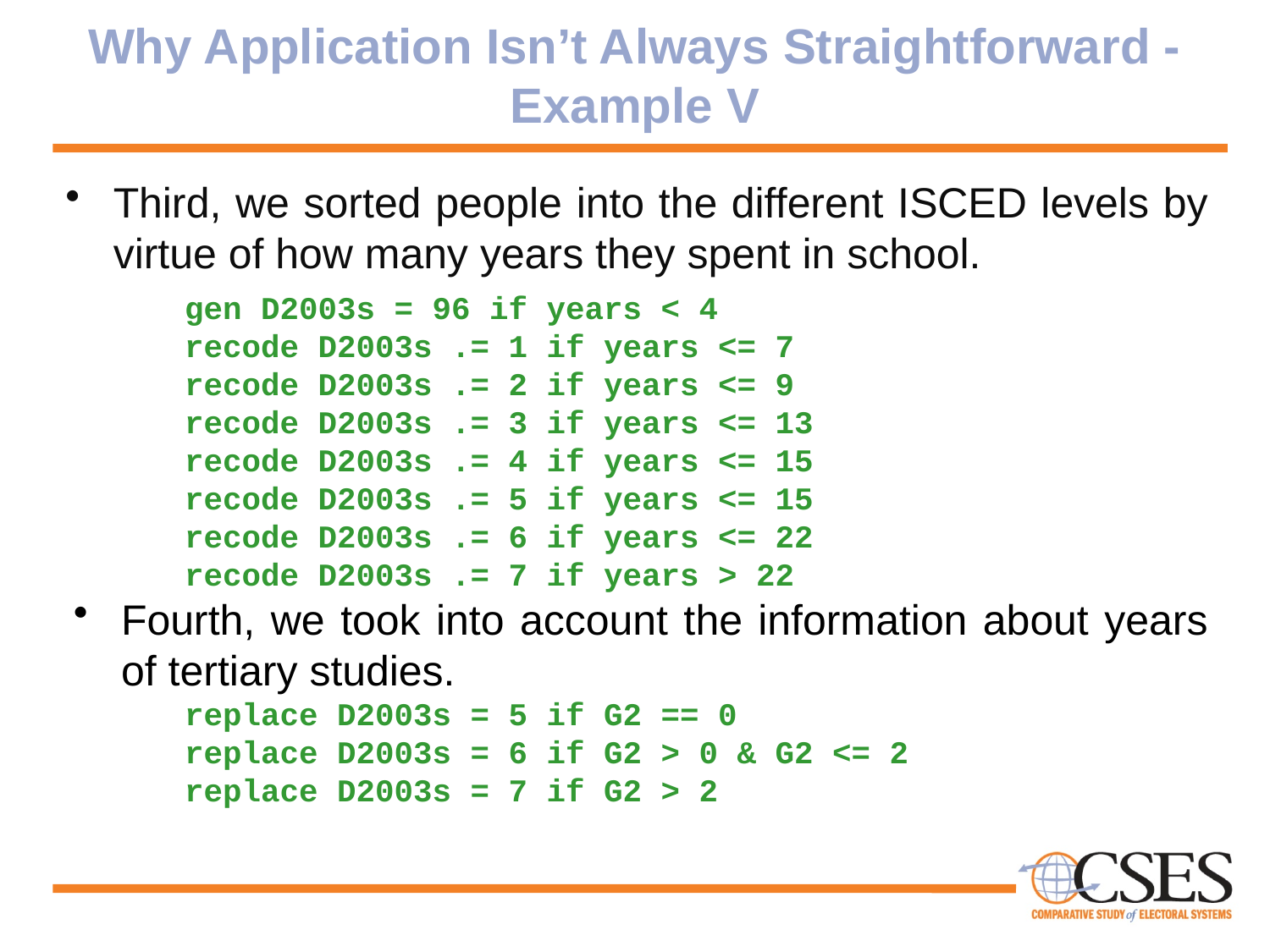

# Why Application Isn’t Always Straightforward - Example V
Third, we sorted people into the different ISCED levels by virtue of how many years they spent in school.
gen D2003s = 96 if years < 4
recode D2003s .= 1 if years <= 7
recode D2003s .= 2 if years <= 9
recode D2003s .= 3 if years <= 13
recode D2003s .= 4 if years <= 15
recode D2003s .= 5 if years <= 15
recode D2003s .= 6 if years <= 22
recode D2003s .= 7 if years > 22
Fourth, we took into account the information about years of tertiary studies.
replace D2003s = 5 if G2 == 0
replace D2003s = 6 if G2 > 0 & G2 <= 2
replace D2003s = 7 if G2 > 2